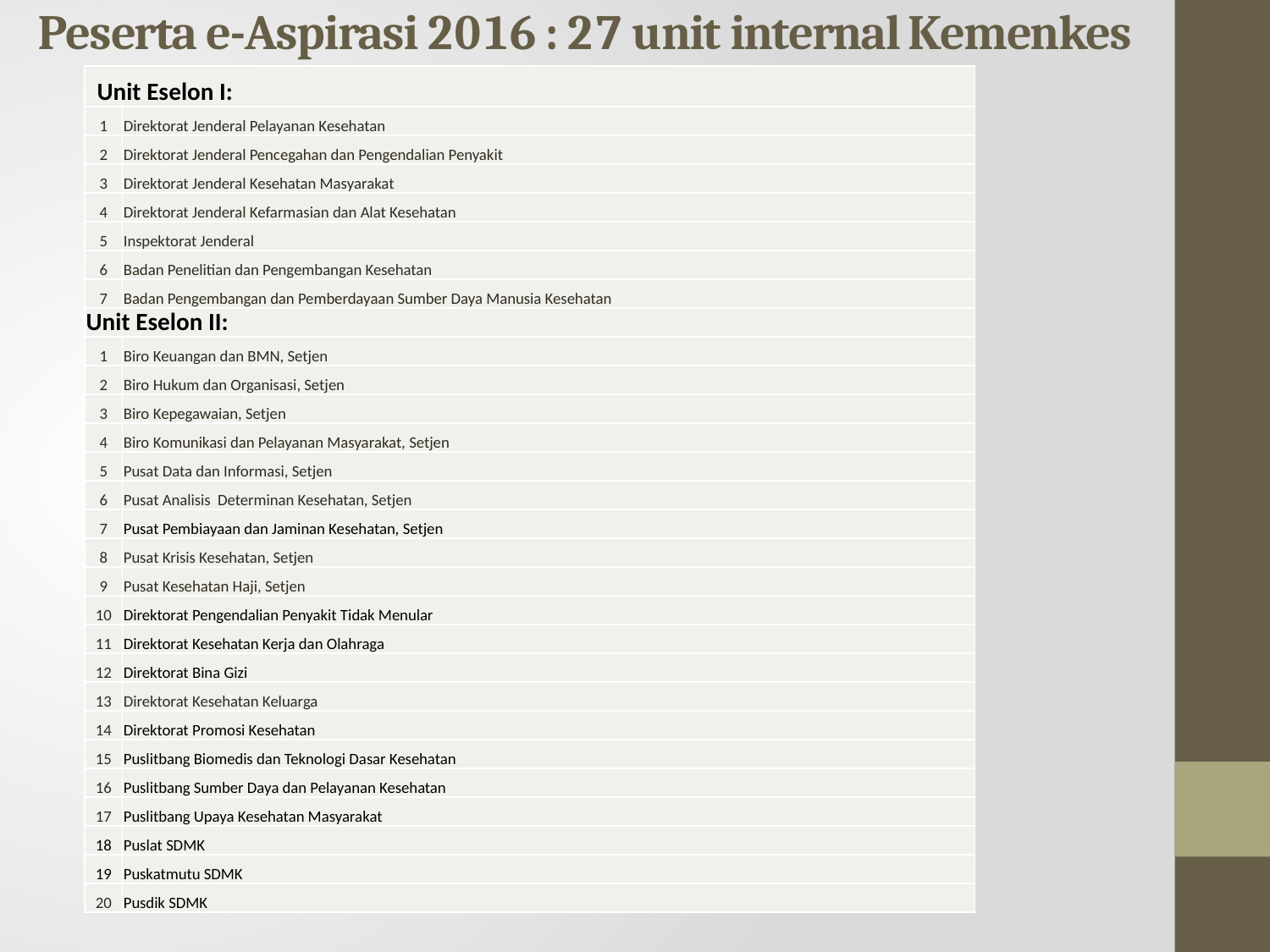

# Peserta e-Aspirasi 2016 : 27 unit internal Kemenkes
| Unit Eselon I: |  |
| --- | --- |
| 1 | Direktorat Jenderal Pelayanan Kesehatan |
| 2 | Direktorat Jenderal Pencegahan dan Pengendalian Penyakit |
| 3 | Direktorat Jenderal Kesehatan Masyarakat |
| 4 | Direktorat Jenderal Kefarmasian dan Alat Kesehatan |
| 5 | Inspektorat Jenderal |
| 6 | Badan Penelitian dan Pengembangan Kesehatan |
| 7 | Badan Pengembangan dan Pemberdayaan Sumber Daya Manusia Kesehatan |
| Unit Eselon II: |  |
| 1 | Biro Keuangan dan BMN, Setjen |
| 2 | Biro Hukum dan Organisasi, Setjen |
| 3 | Biro Kepegawaian, Setjen |
| 4 | Biro Komunikasi dan Pelayanan Masyarakat, Setjen |
| 5 | Pusat Data dan Informasi, Setjen |
| 6 | Pusat Analisis Determinan Kesehatan, Setjen |
| 7 | Pusat Pembiayaan dan Jaminan Kesehatan, Setjen |
| 8 | Pusat Krisis Kesehatan, Setjen |
| 9 | Pusat Kesehatan Haji, Setjen |
| 10 | Direktorat Pengendalian Penyakit Tidak Menular |
| 11 | Direktorat Kesehatan Kerja dan Olahraga |
| 12 | Direktorat Bina Gizi |
| 13 | Direktorat Kesehatan Keluarga |
| 14 | Direktorat Promosi Kesehatan |
| 15 | Puslitbang Biomedis dan Teknologi Dasar Kesehatan |
| 16 | Puslitbang Sumber Daya dan Pelayanan Kesehatan |
| 17 | Puslitbang Upaya Kesehatan Masyarakat |
| 18 | Puslat SDMK |
| 19 | Puskatmutu SDMK |
| 20 | Pusdik SDMK |